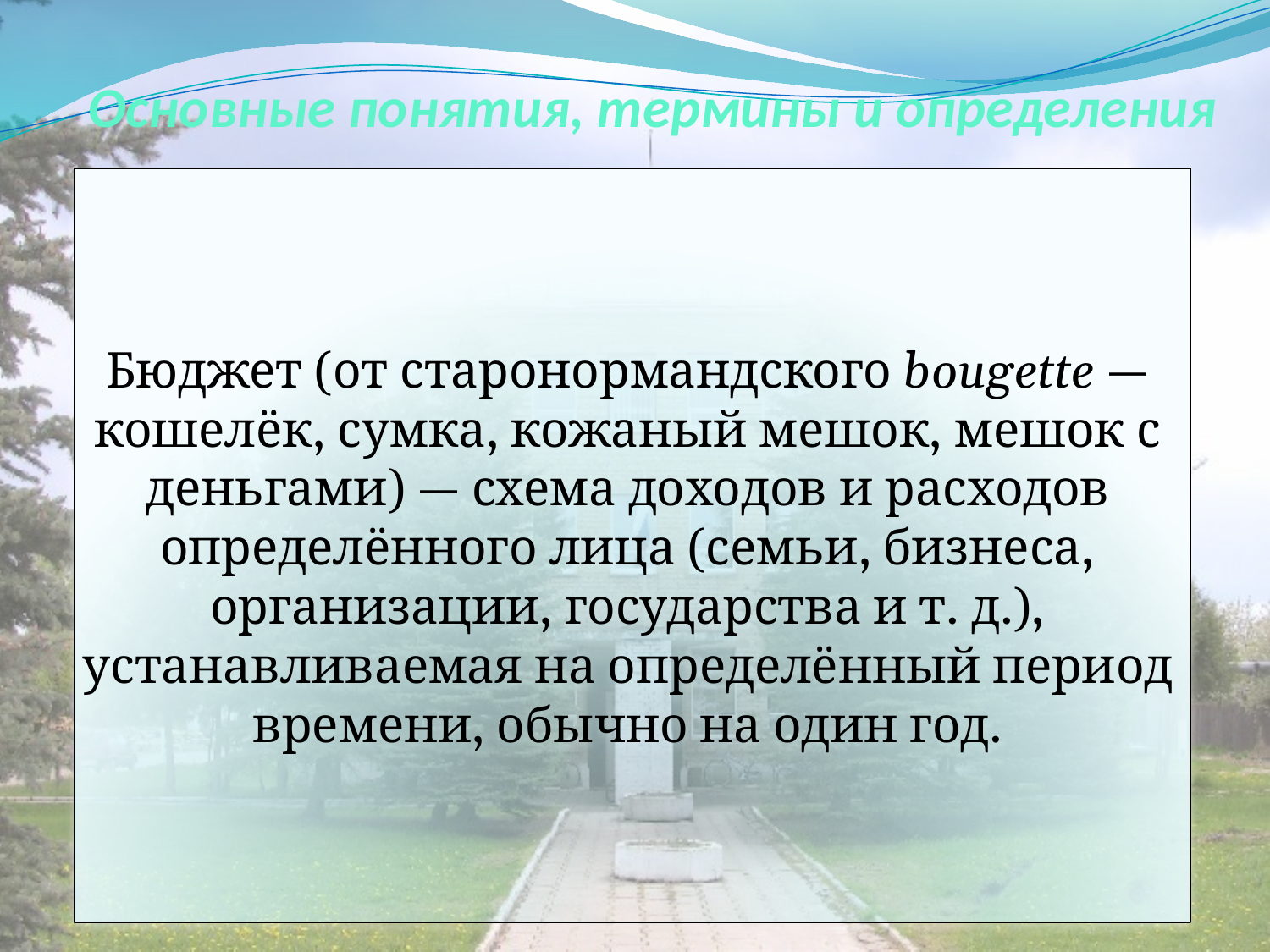

# Основные понятия, термины и определения
Бюджет (от старонормандского bougette — кошелёк, сумка, кожаный мешок, мешок с деньгами) — схема доходов и расходов определённого лица (семьи, бизнеса, организации, государства и т. д.), устанавливаемая на определённый период времени, обычно на один год.